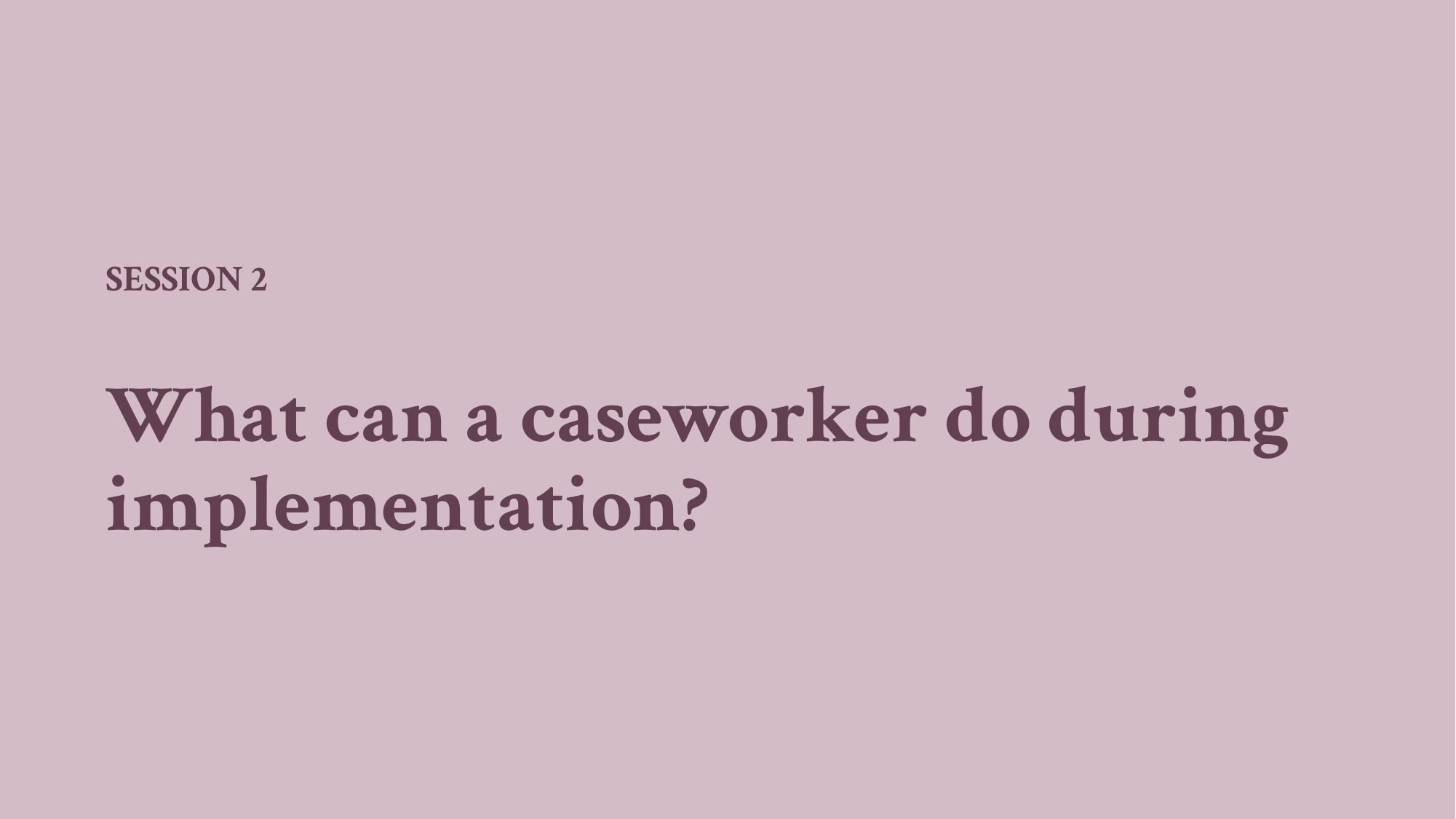

SESSION 2
What can a caseworker do during implementation?